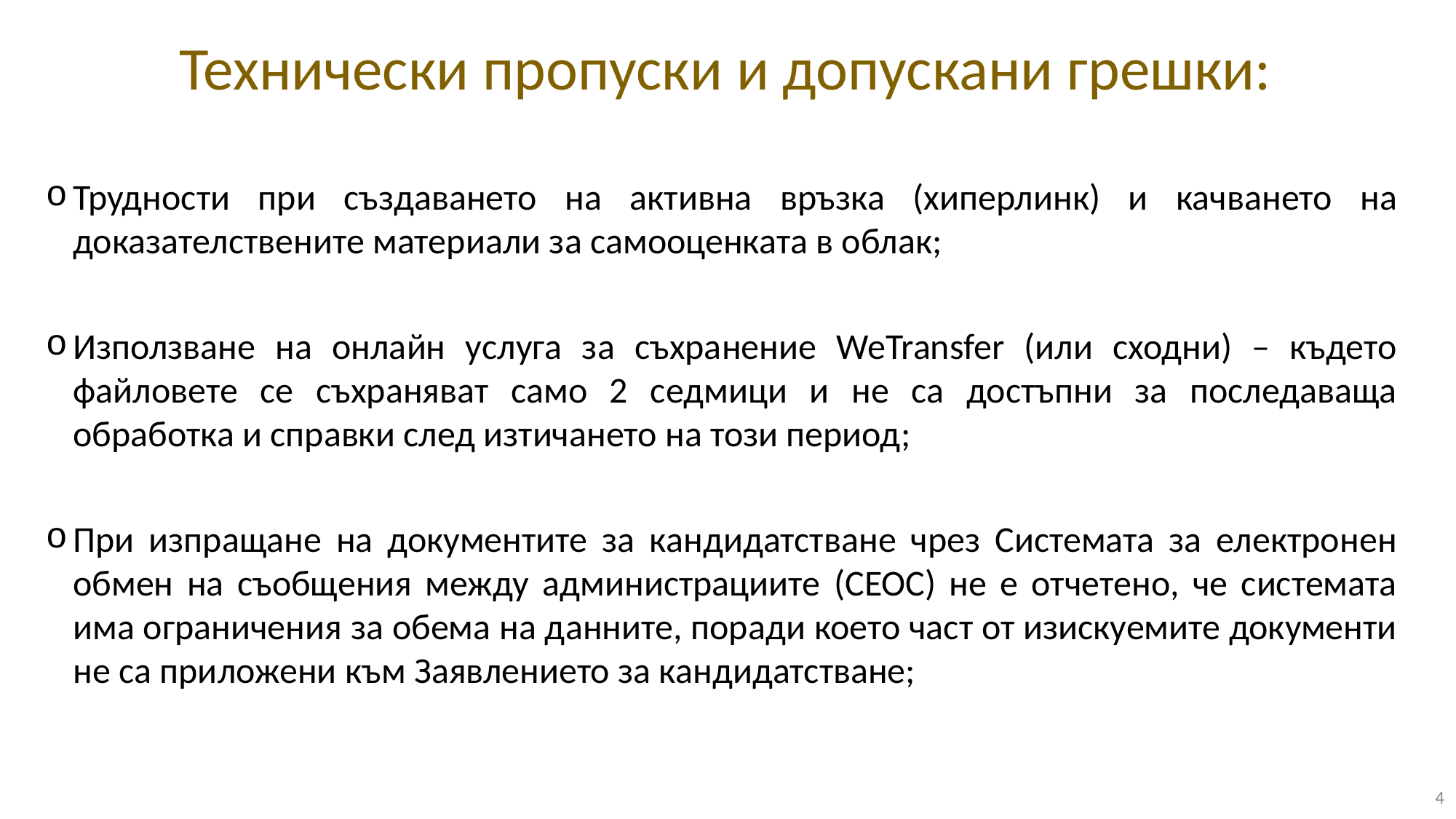

# Технически пропуски и допускани грешки:
Трудности при създаването на активна връзка (хиперлинк) и качването на доказателствените материали за самооценката в облак;

Използване на онлайн услуга за съхранение WeTransfer (или сходни) – където файловете се съхраняват само 2 седмици и не са достъпни за последаваща обработка и справки след изтичането на този период;

При изпращане на документите за кандидатстване чрез Системата за електронен обмен на съобщения между администрациите (СЕОС) не е отчетено, че системата има ограничения за обема на данните, поради което част от изискуемите документи не са приложени към Заявлението за кандидатстване;

4